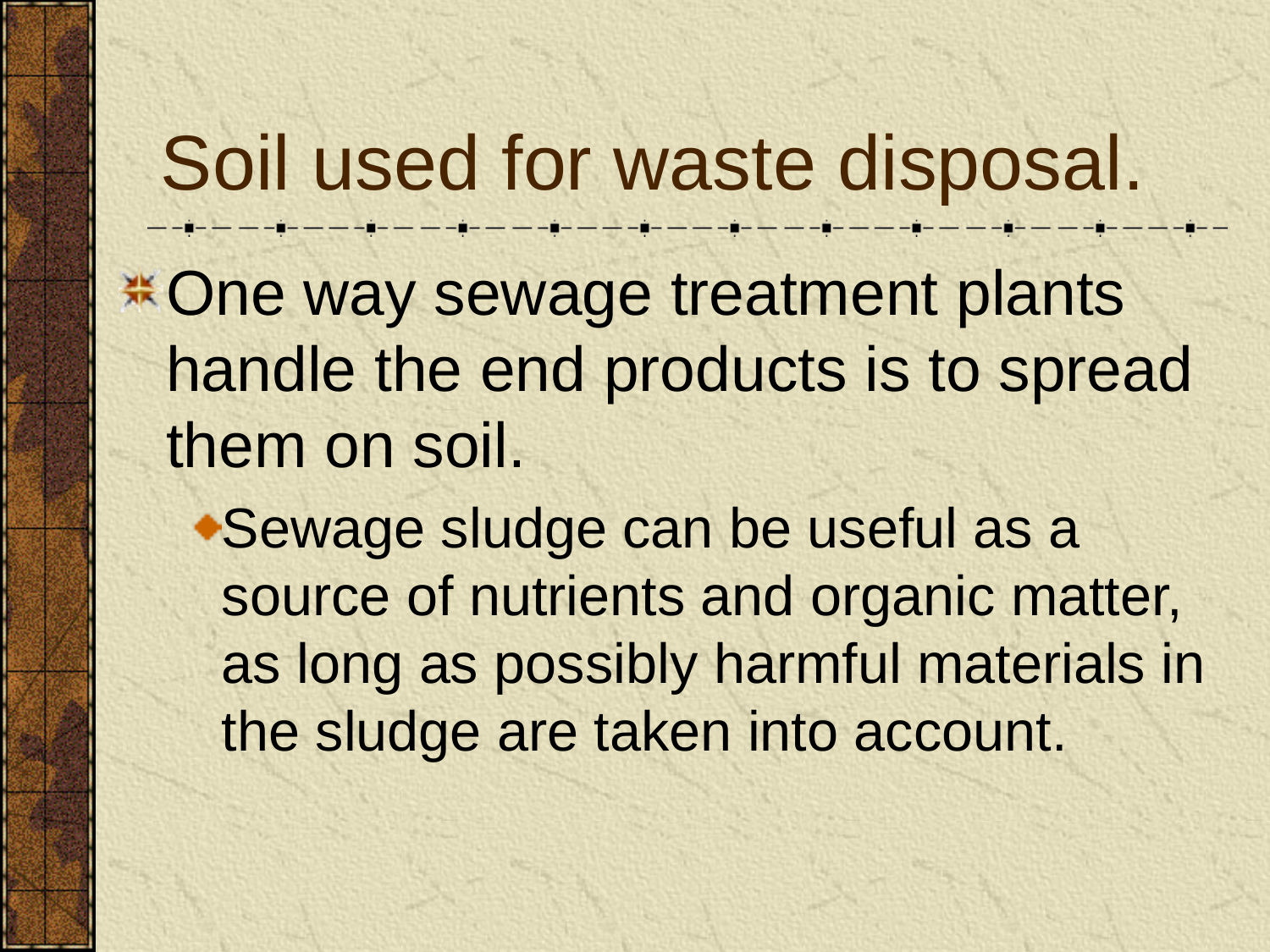

# Soil used for waste disposal.
One way sewage treatment plants handle the end products is to spread them on soil.
Sewage sludge can be useful as a source of nutrients and organic matter, as long as possibly harmful materials in the sludge are taken into account.